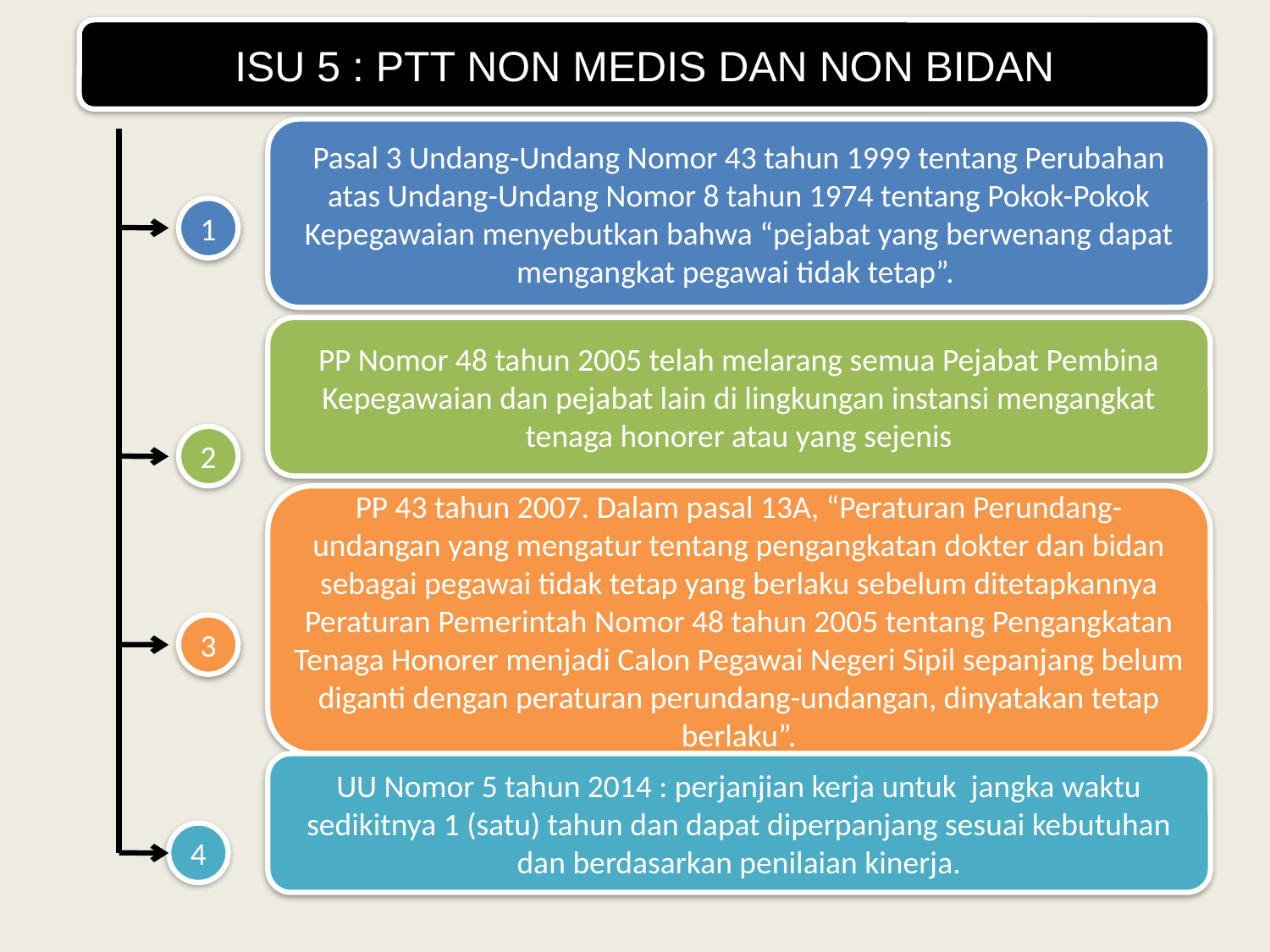

ISU 5 : PTT NON MEDIS DAN NON BIDAN
Pasal 3 Undang-Undang Nomor 43 tahun 1999 tentang Perubahan atas Undang-Undang Nomor 8 tahun 1974 tentang Pokok-Pokok Kepegawaian menyebutkan bahwa “pejabat yang berwenang dapat mengangkat pegawai tidak tetap”.
1
PP Nomor 48 tahun 2005 telah melarang semua Pejabat Pembina Kepegawaian dan pejabat lain di lingkungan instansi mengangkat tenaga honorer atau yang sejenis
2
PP 43 tahun 2007. Dalam pasal 13A, “Peraturan Perundang-undangan yang mengatur tentang pengangkatan dokter dan bidan sebagai pegawai tidak tetap yang berlaku sebelum ditetapkannya Peraturan Pemerintah Nomor 48 tahun 2005 tentang Pengangkatan Tenaga Honorer menjadi Calon Pegawai Negeri Sipil sepanjang belum diganti dengan peraturan perundang-undangan, dinyatakan tetap berlaku”.
3
UU Nomor 5 tahun 2014 : perjanjian kerja untuk  jangka waktu sedikitnya 1 (satu) tahun dan dapat diperpanjang sesuai kebutuhan dan berdasarkan penilaian kinerja.
4